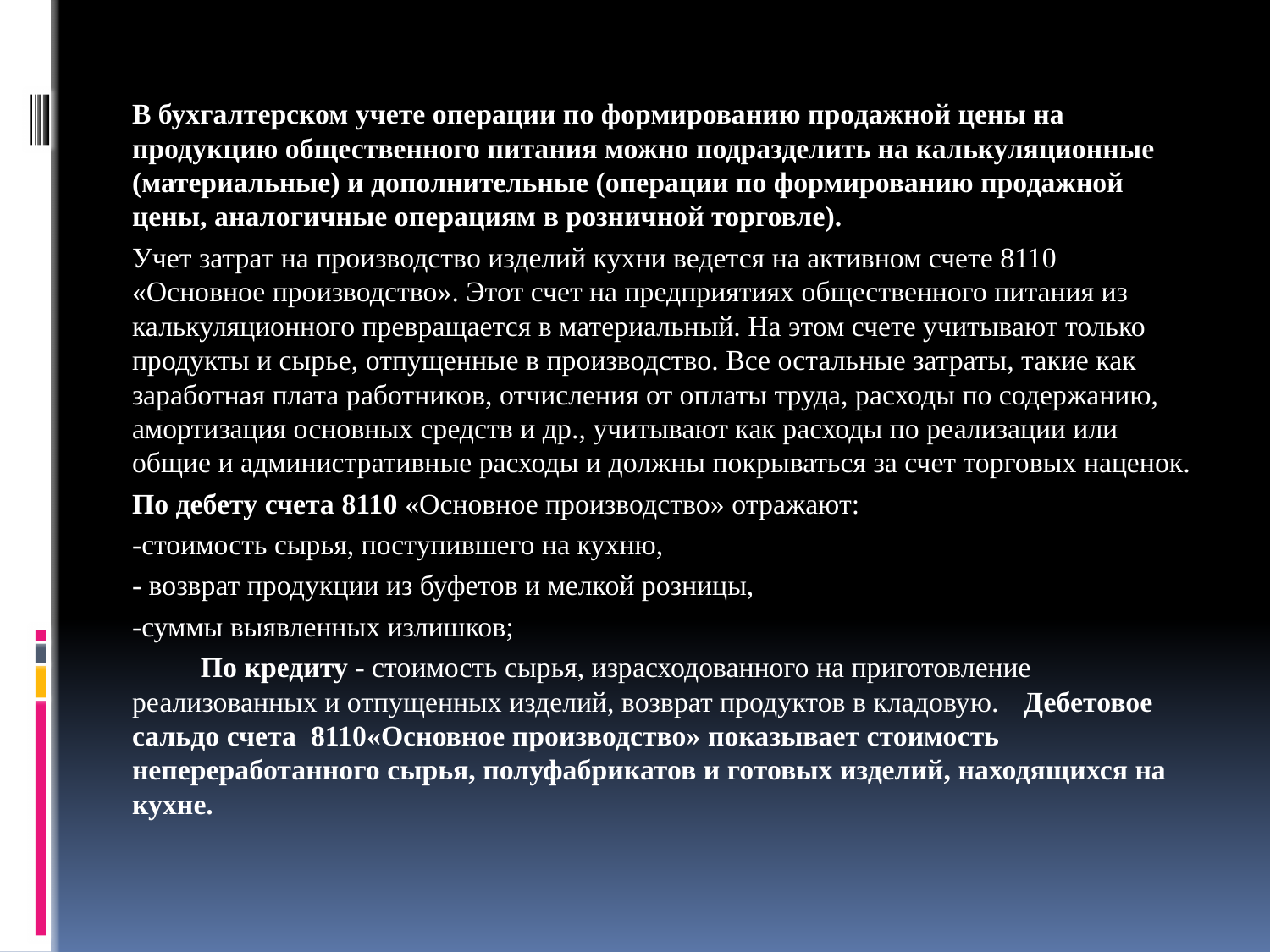

#
		В бухгалтерском учете операции по формированию про­дажной цены на продукцию общественного питания можно подразделить на калькуляционные (материальные) и дополнительные (операции по формированию продажной цены, аналогичные операциям в розничной торговле).
		Учет затрат на производство изделий кухни ведется на активном счете 8110 «Основное производство». Этот счет на предприятиях общественного питания из калькуляционного превращается в материальный. На этом счете учитывают только продукты и сырье, отпущенные в производство. Все остальные затраты, такие как заработная плата работников, отчисления от оплаты труда, расходы по содержанию, амортизация основных средств и др., учитывают как расходы по реализации или общие и административные расходы и должны покрываться за счет торговых наценок.
		По дебету счета 8110 «Основное производство» отражают:
	-стоимость сырья, поступившего на кухню,
	- возврат продукции из буфетов и мелкой розницы,
	-суммы выявленных излишков;
                По кредиту - стоимость сырья, израсходованного на приготовление реализованных и отпущенных изделий, возврат продуктов в кладовую. 	Дебетовое сальдо счета  8110«Основное производство» показывает стоимость непереработанного сырья, полуфабрикатов и готовых изделий, находящихся на кухне.